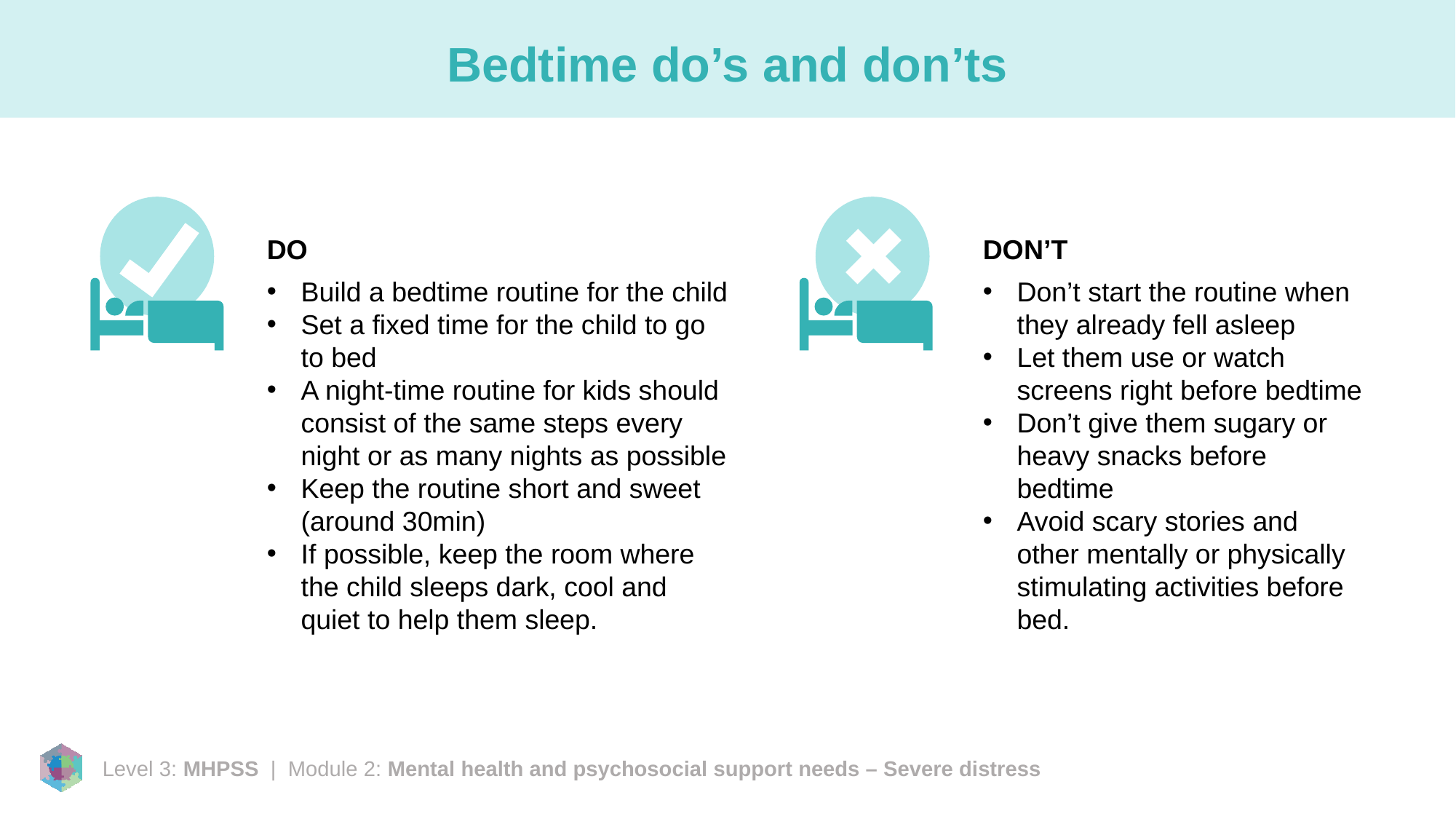

# Bedtime do’s and don’ts

DO
Build a bedtime routine for the child
Set a fixed time for the child to go to bed
A night-time routine for kids should consist of the same steps every night or as many nights as possible
Keep the routine short and sweet (around 30min)
If possible, keep the room where the child sleeps dark, cool and quiet to help them sleep.
DON’T
Don’t start the routine when they already fell asleep
Let them use or watch screens right before bedtime
Don’t give them sugary or heavy snacks before bedtime
Avoid scary stories and other mentally or physically stimulating activities before bed.